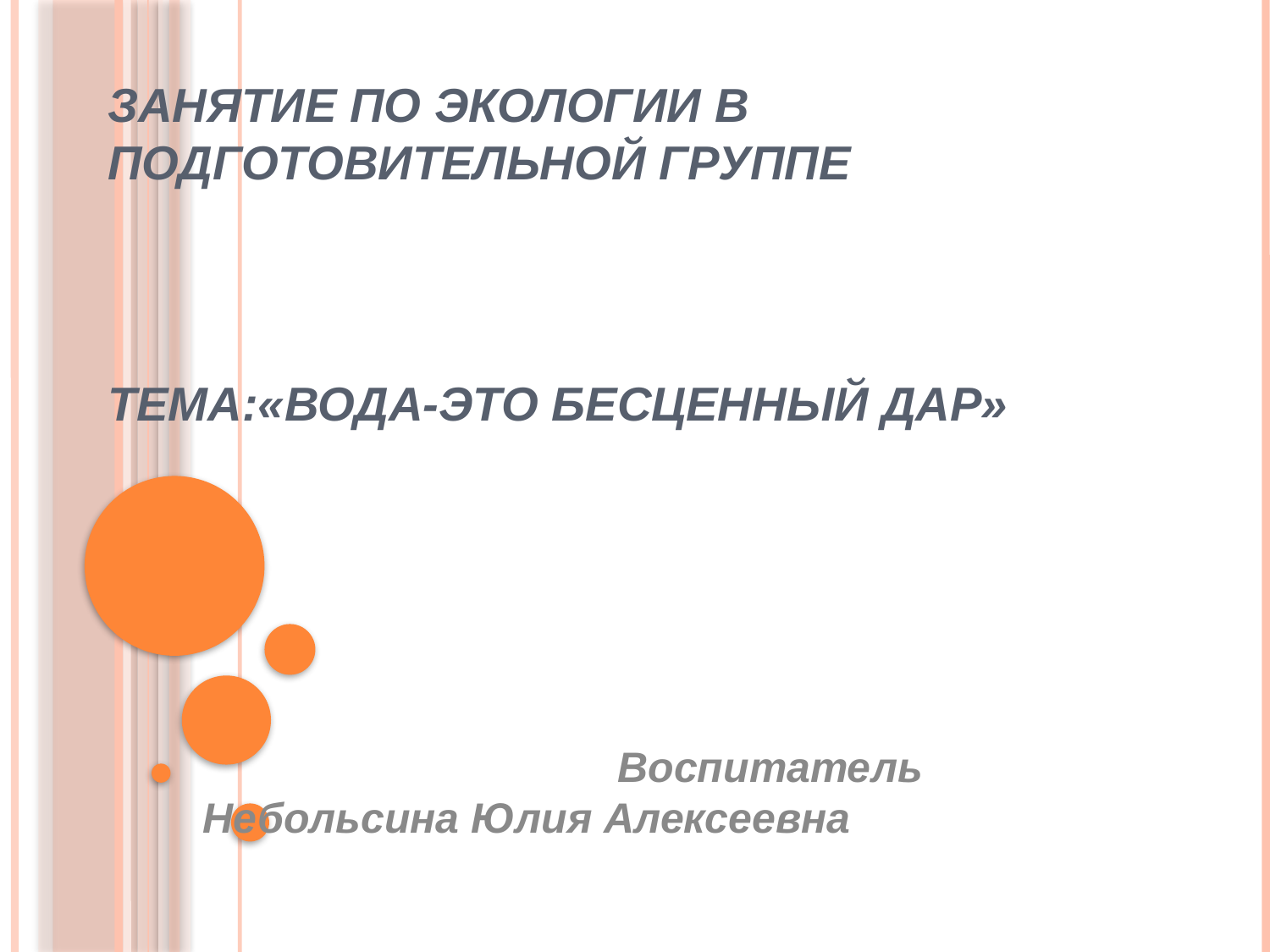

# Занятие по экологии в подготовительной группе Тема:«Вода-это бесценный дар»
                                   Воспитатель Небольсина Юлия Алексеевна